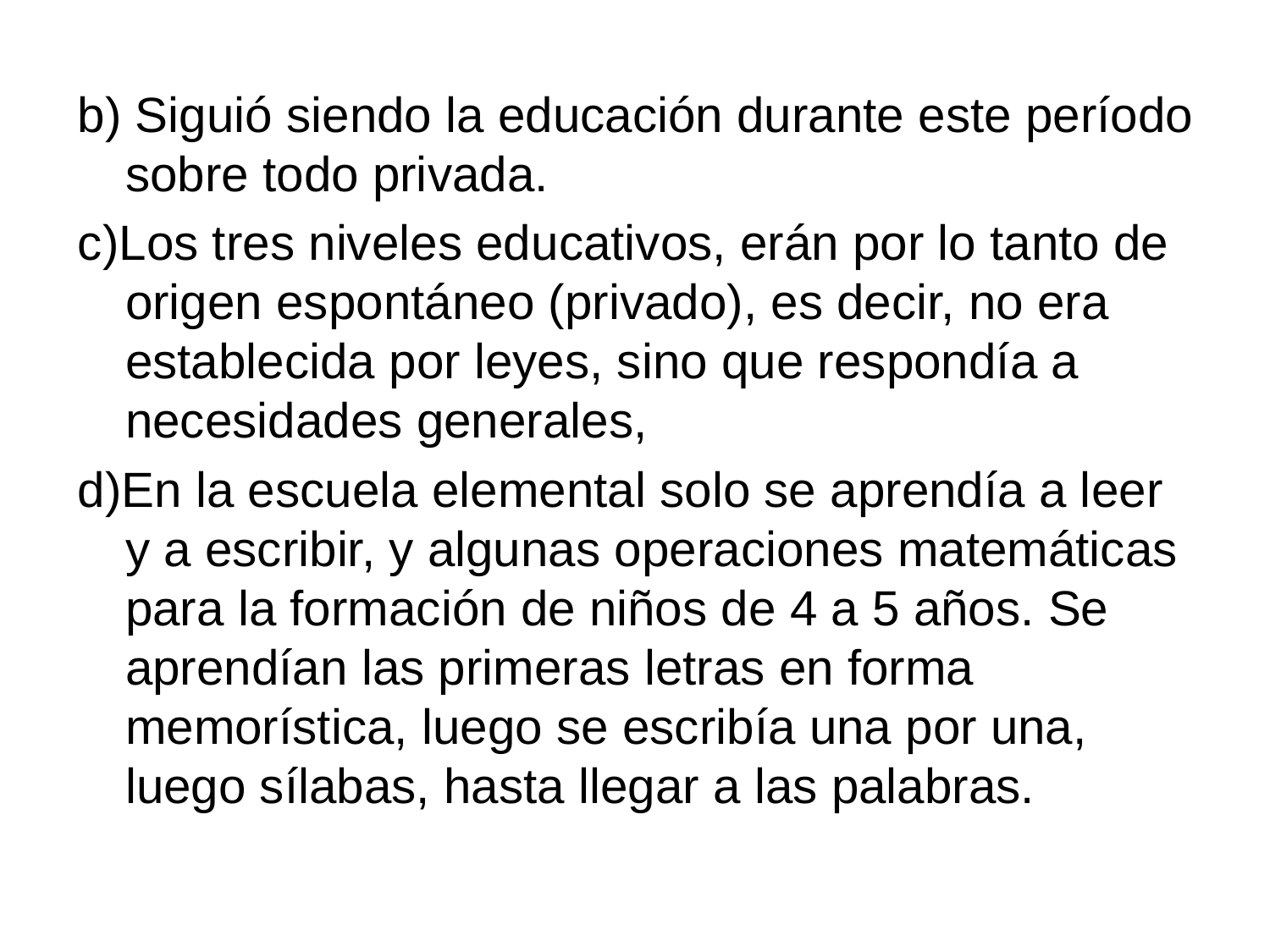

b) Siguió siendo la educación durante este período sobre todo privada.
c)Los tres niveles educativos, erán por lo tanto de origen espontáneo (privado), es decir, no era establecida por leyes, sino que respondía a necesidades generales,
d)En la escuela elemental solo se aprendía a leer y a escribir, y algunas operaciones matemáticas para la formación de niños de 4 a 5 años. Se aprendían las primeras letras en forma memorística, luego se escribía una por una, luego sílabas, hasta llegar a las palabras.